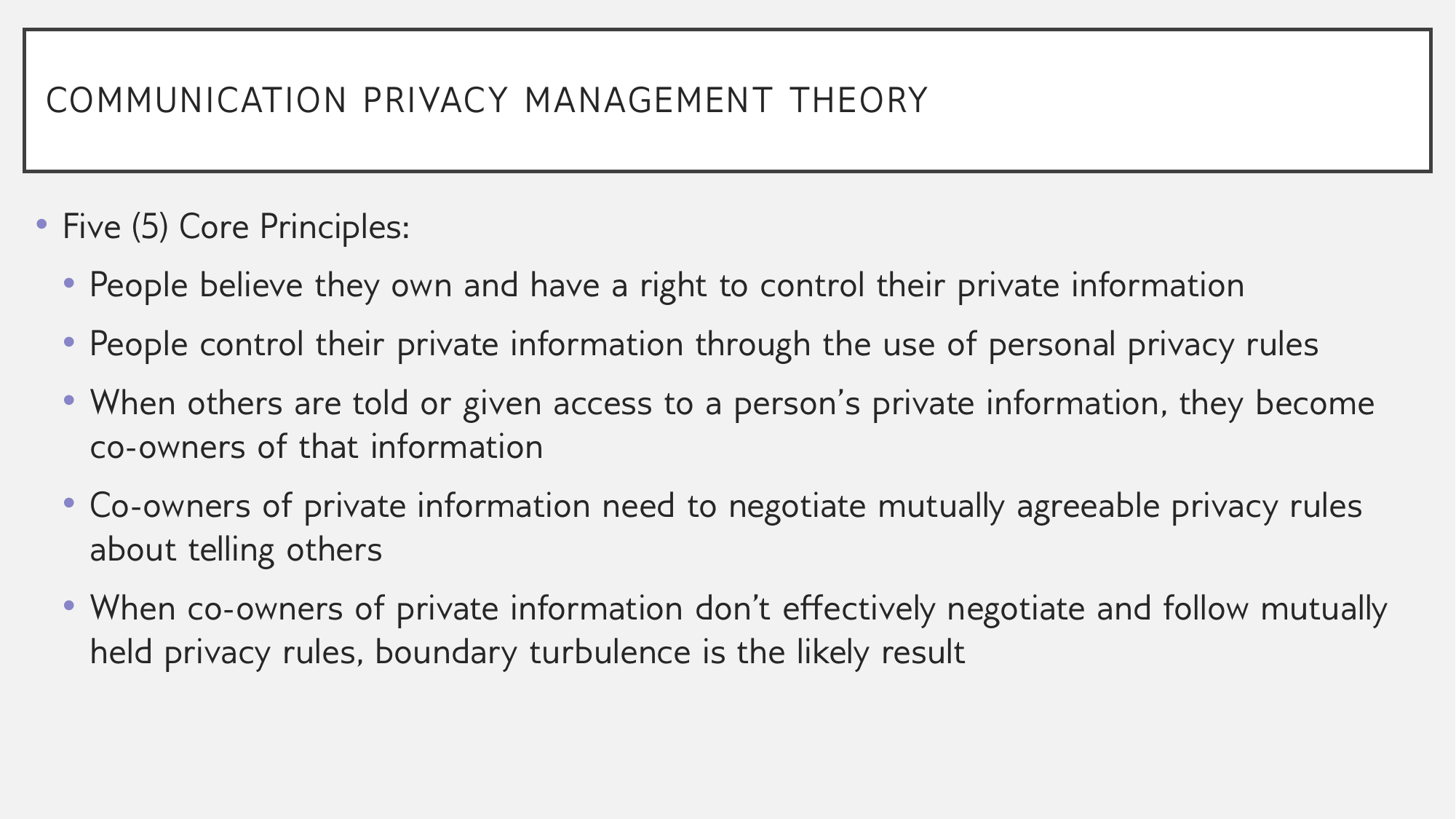

# Communication Privacy Management Theory
Five (5) Core Principles:
People believe they own and have a right to control their private information
People control their private information through the use of personal privacy rules
When others are told or given access to a person’s private information, they become co-owners of that information
Co-owners of private information need to negotiate mutually agreeable privacy rules about telling others
When co-owners of private information don’t effectively negotiate and follow mutually held privacy rules, boundary turbulence is the likely result